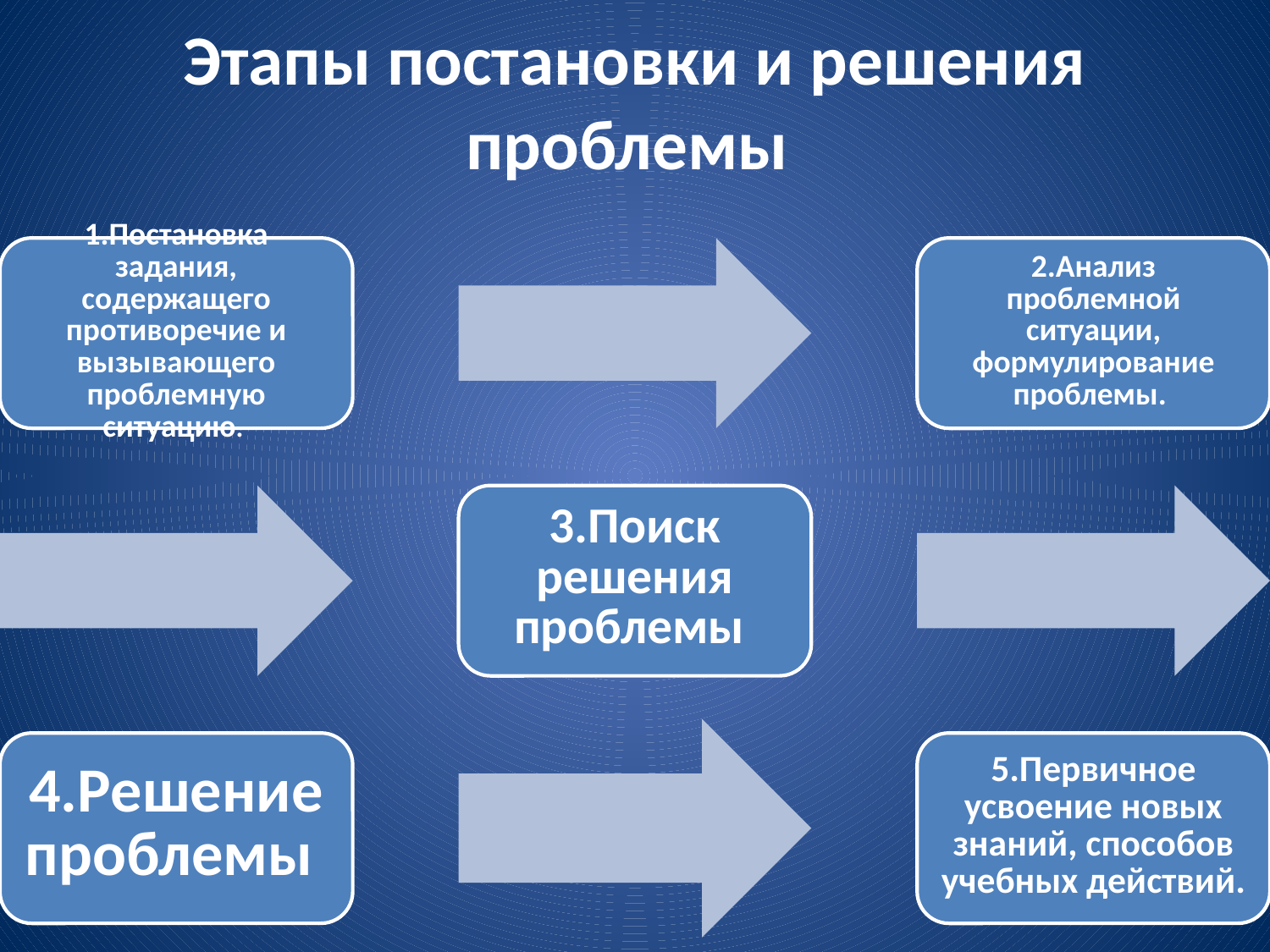

# Этапы постановки и решения проблемы

1.Постановка задания, содержащего противоречие и вызывающего проблемную ситуацию.
2.Анализ проблемной ситуации, формулирование проблемы.
3.Поиск решения проблемы
4.Решение проблемы
5.Первичное усвоение новых знаний, способов учебных действий.